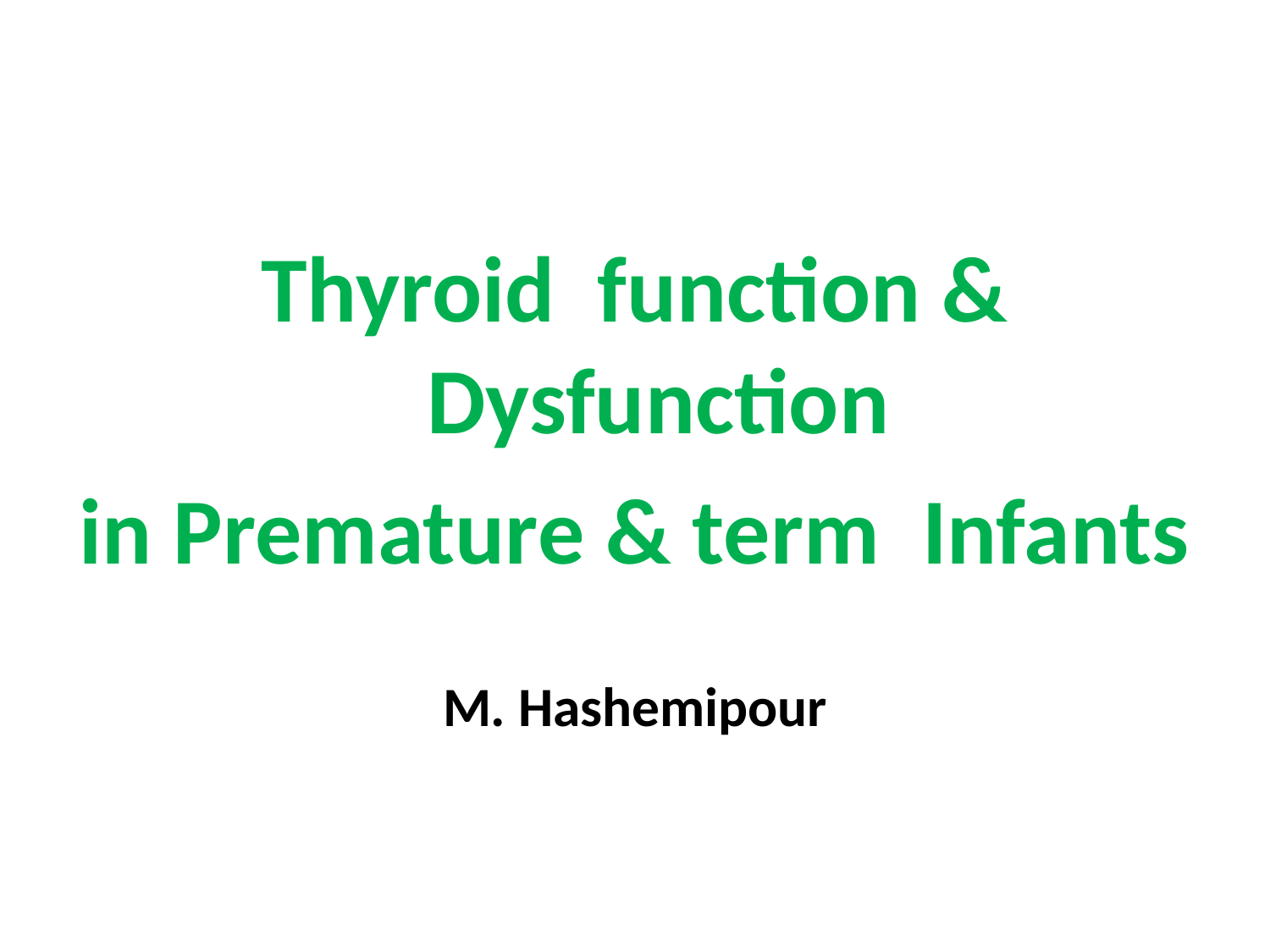

#
Thyroid  function & Dysfunction
in Premature & term  Infants

M. Hashemipour